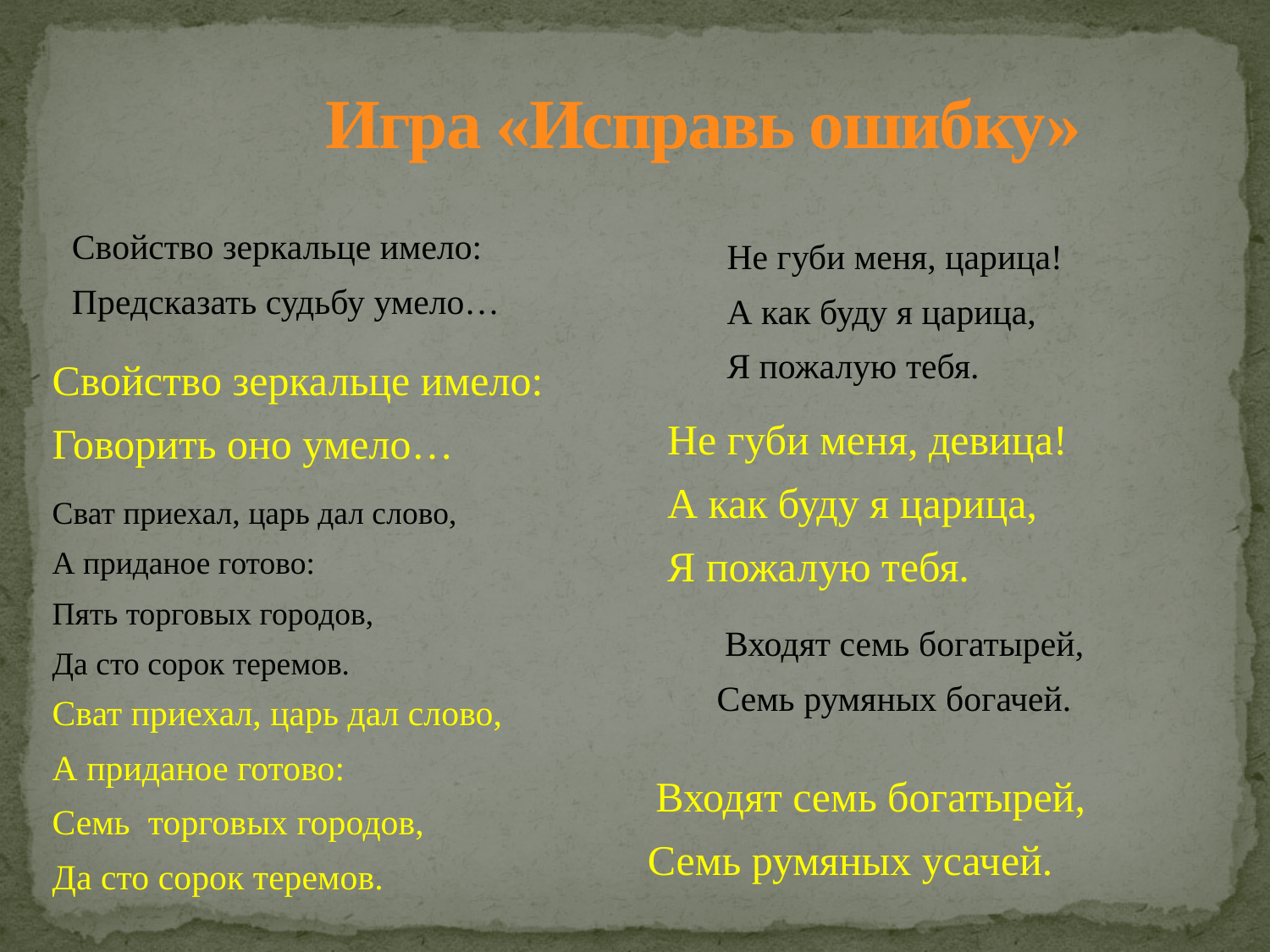

Игра «Исправь ошибку»
Свойство зеркальце имело:
Предсказать судьбу умело…
Не губи меня, царица!
А как буду я царица,
Я пожалую тебя.
Свойство зеркальце имело:
Говорить оно умело…
Не губи меня, девица!
А как буду я царица,
Я пожалую тебя.
Сват приехал, царь дал слово,
А приданое готово:
Пять торговых городов,
Да сто сорок теремов.
 Входят семь богатырей,
Семь румяных богачей.
Сват приехал, царь дал слово,
А приданое готово:
Семь  торговых городов,
Да сто сорок теремов.
 Входят семь богатырей,
Семь румяных усачей.